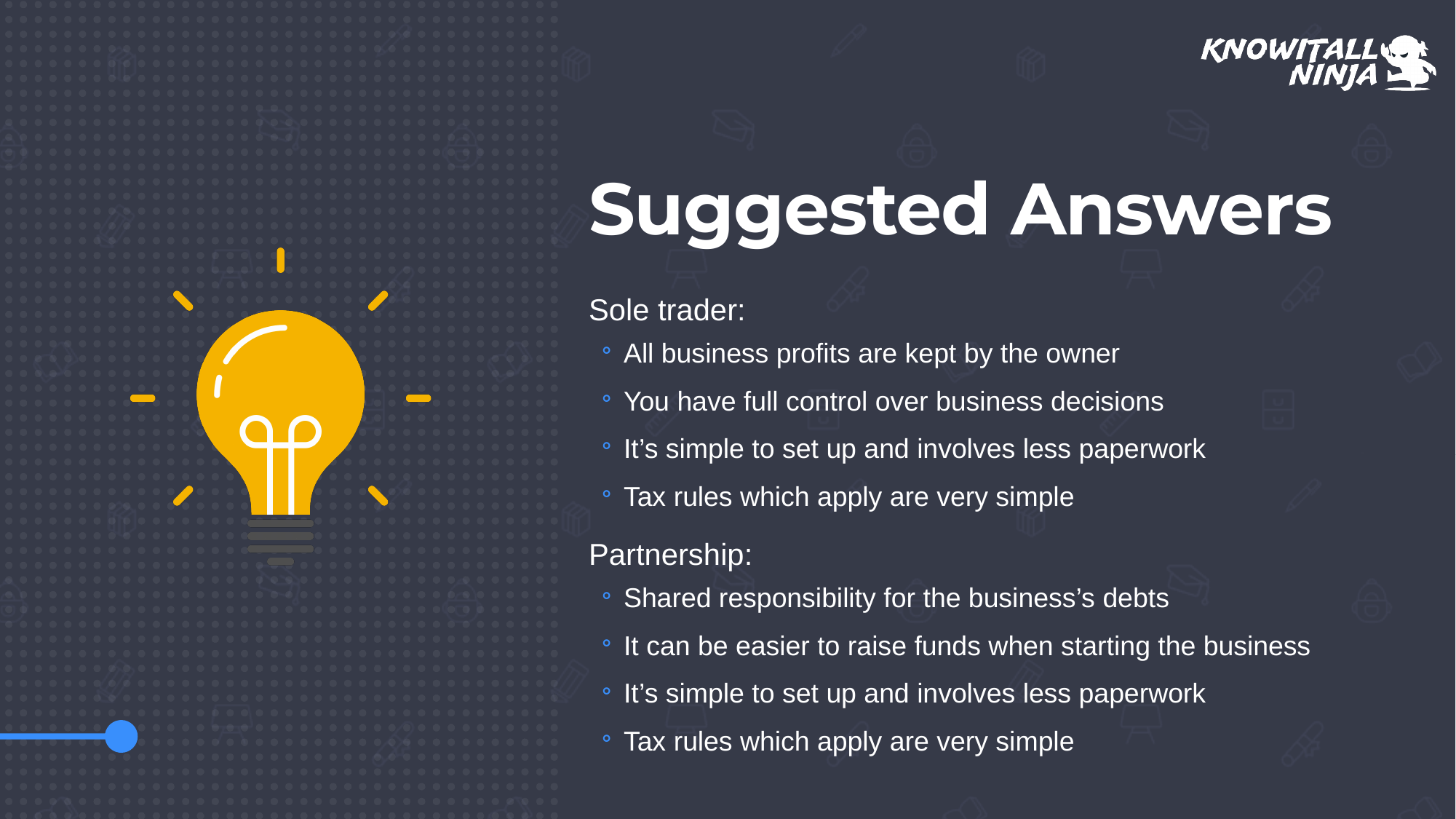

# Suggested Answers
Sole trader:
All business profits are kept by the owner
You have full control over business decisions
It’s simple to set up and involves less paperwork
Tax rules which apply are very simple
Partnership:
Shared responsibility for the business’s debts
It can be easier to raise funds when starting the business
It’s simple to set up and involves less paperwork
Tax rules which apply are very simple